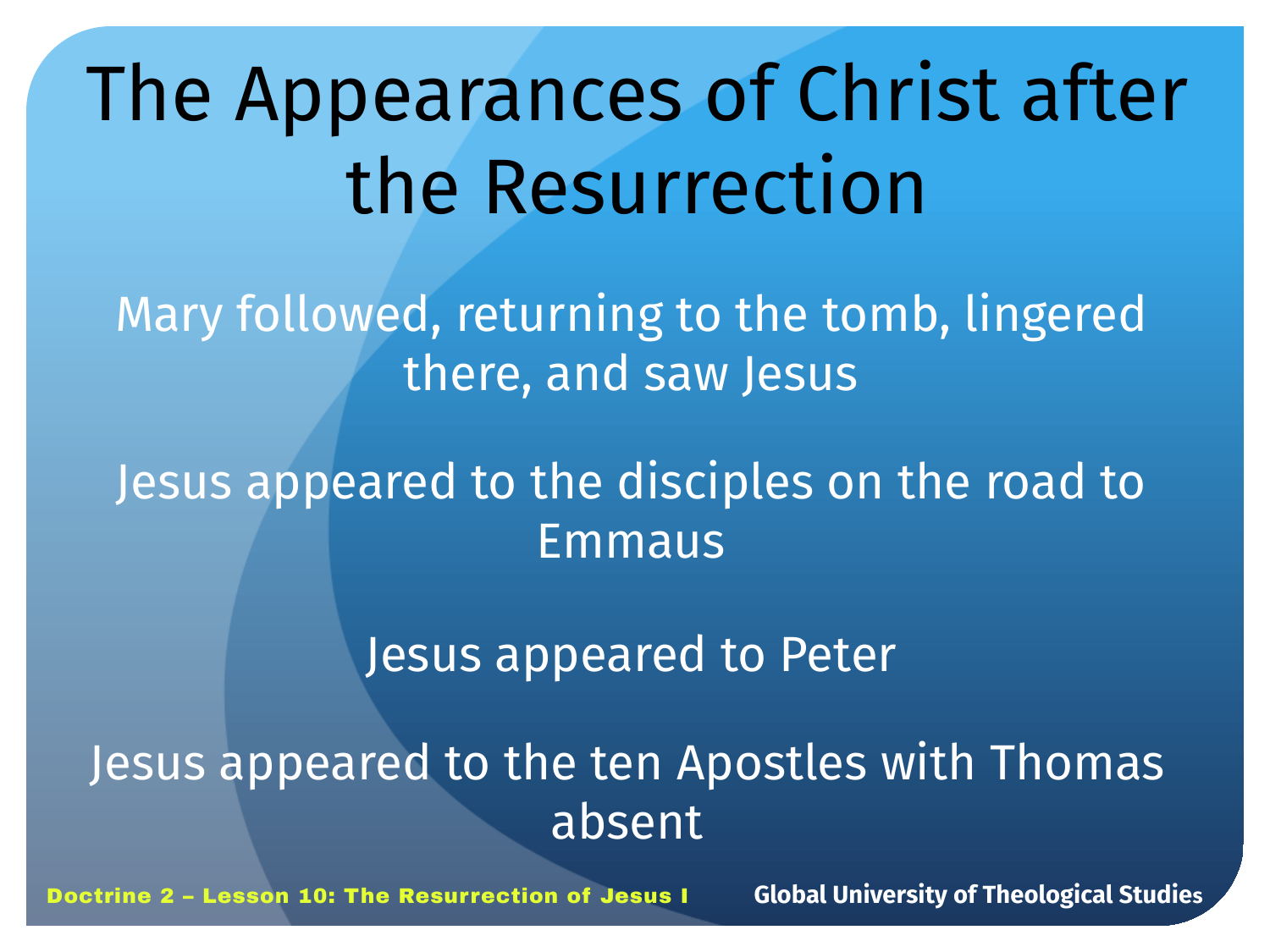

The Appearances of Christ after the Resurrection
Mary followed, returning to the tomb, lingered there, and saw Jesus
Jesus appeared to the disciples on the road to Emmaus
Jesus appeared to Peter
Jesus appeared to the ten Apostles with Thomas absent
Doctrine 2 – Lesson 10: The Resurrection of Jesus I        Global University of Theological Studies